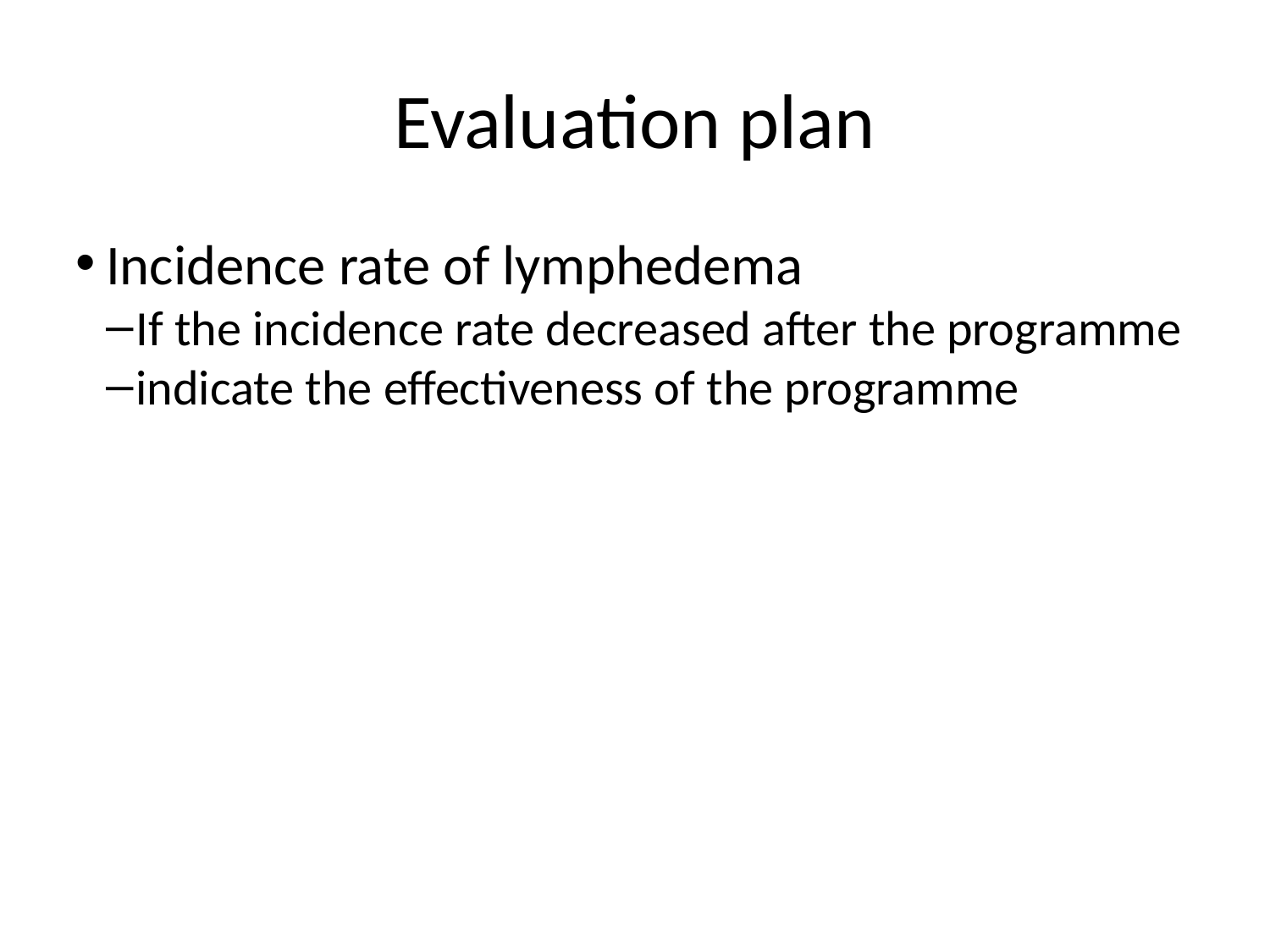

Evaluation plan
Incidence rate of lymphedema
If the incidence rate decreased after the programme
indicate the effectiveness of the programme